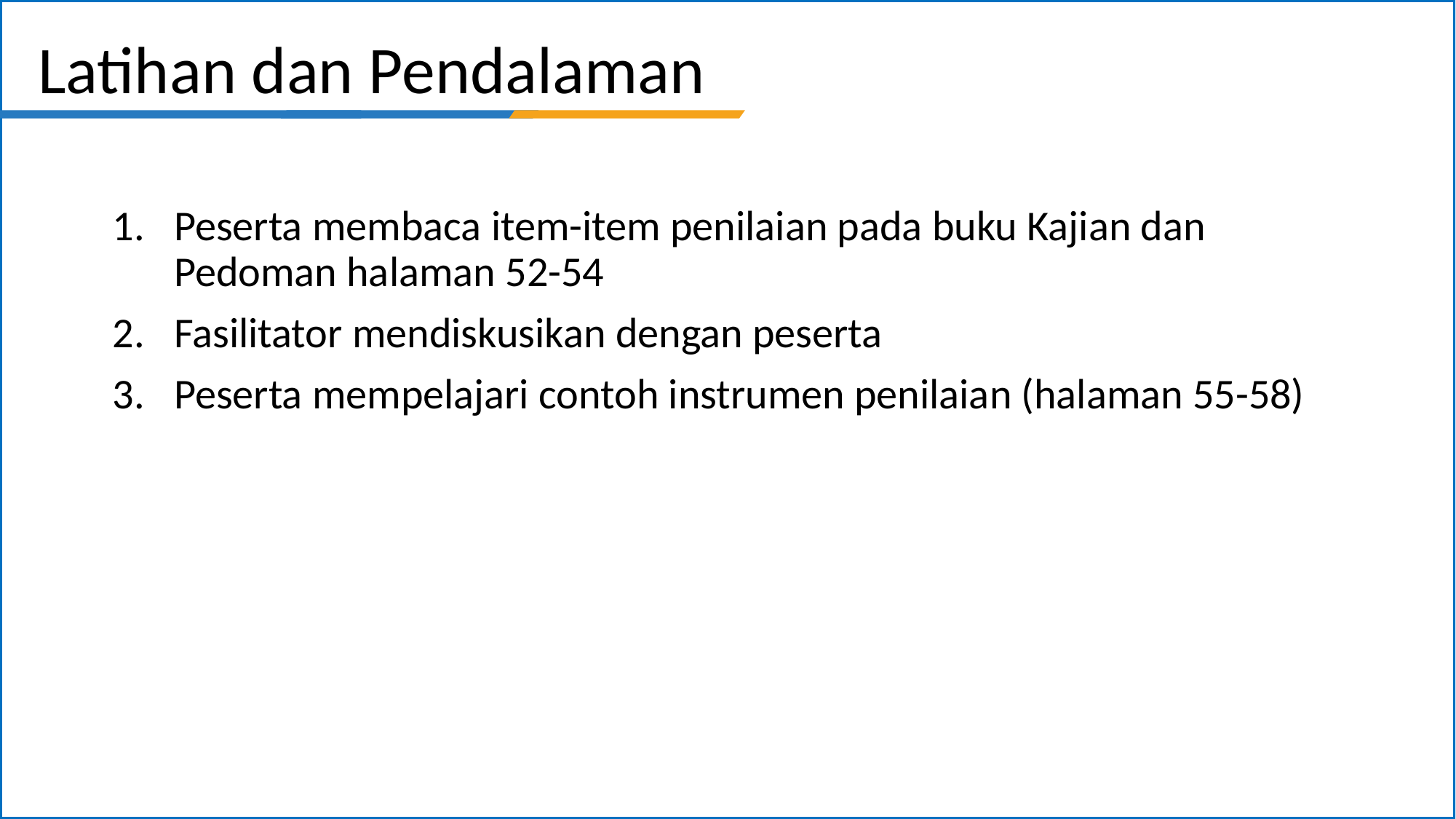

# Latihan dan Pendalaman

Peserta membaca item-item penilaian pada buku Kajian dan Pedoman halaman 52-54
Fasilitator mendiskusikan dengan peserta
Peserta mempelajari contoh instrumen penilaian (halaman 55-58)